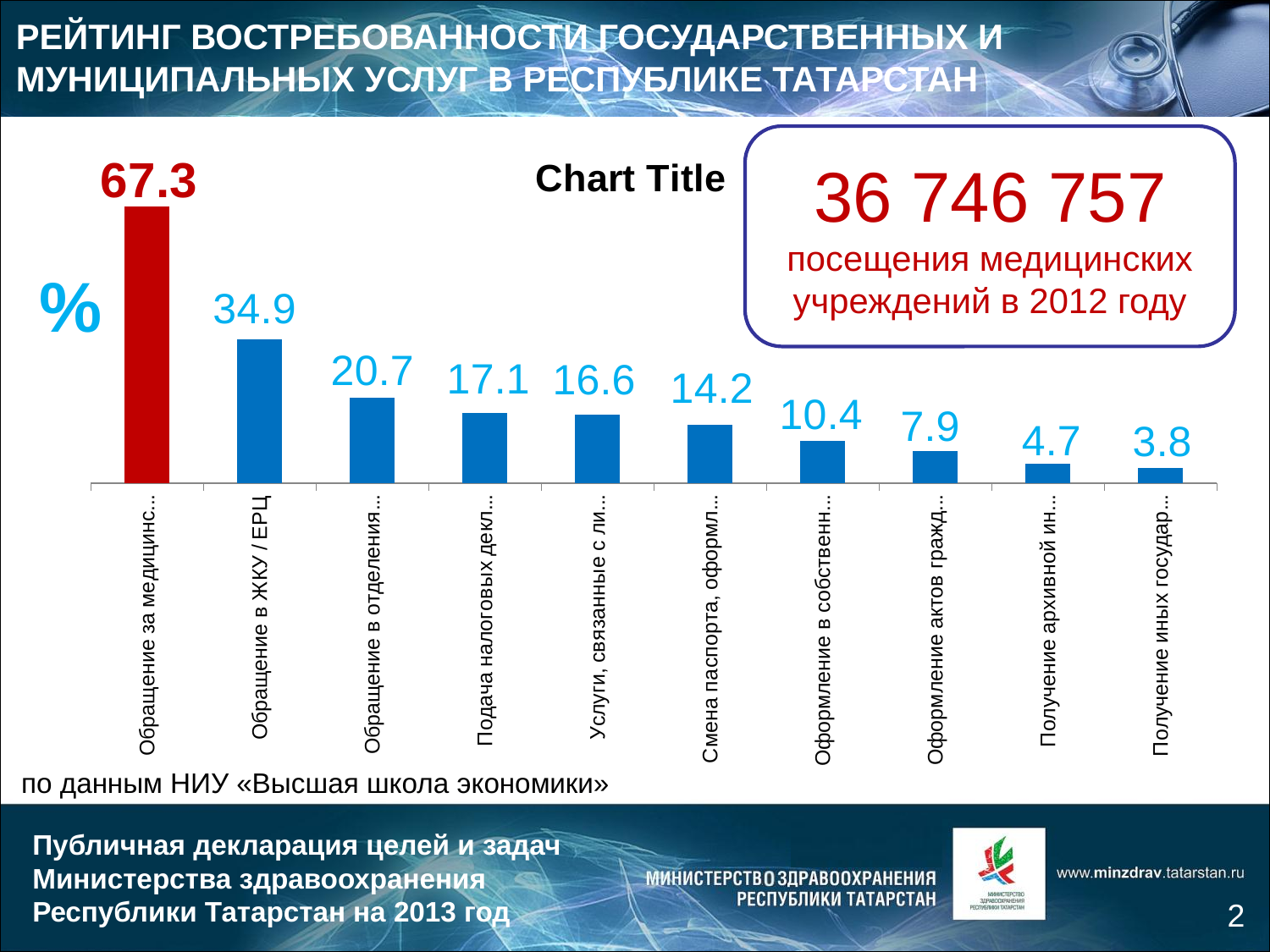

РЕЙТИНГ ВОСТРЕБОВАННОСТИ ГОСУДАРСТВЕННЫХ И МУНИЦИПАЛЬНЫХ УСЛУГ В РЕСПУБЛИКЕ ТАТАРСТАН

### Chart:

| Category |  |
|---|---|
| Обращение за медицинскими услугами | 67.3 |
| Обращение в ЖКУ / ЕРЦ | 34.9 |
| Обращение в отделения Пенсионного фонда РФ по РТ | 20.7 |
| Подача налоговых деклараций и оформление документов на денежные субсидии | 17.1 |
| Услуги, связанные с личным автотранспортом | 16.6 |
| Смена паспорта, оформление постоянной / временной регистрации | 14.2 |
| Оформление в собственность жилых участков | 10.4 |
| Оформление актов гражданского состояния | 7.9 |
| Получение архивной информации | 4.7 |
| Получение иных государственных услуг | 3.8 |
36 746 757
посещения медицинских учреждений в 2012 году
%
по данным НИУ «Высшая школа экономики»
2